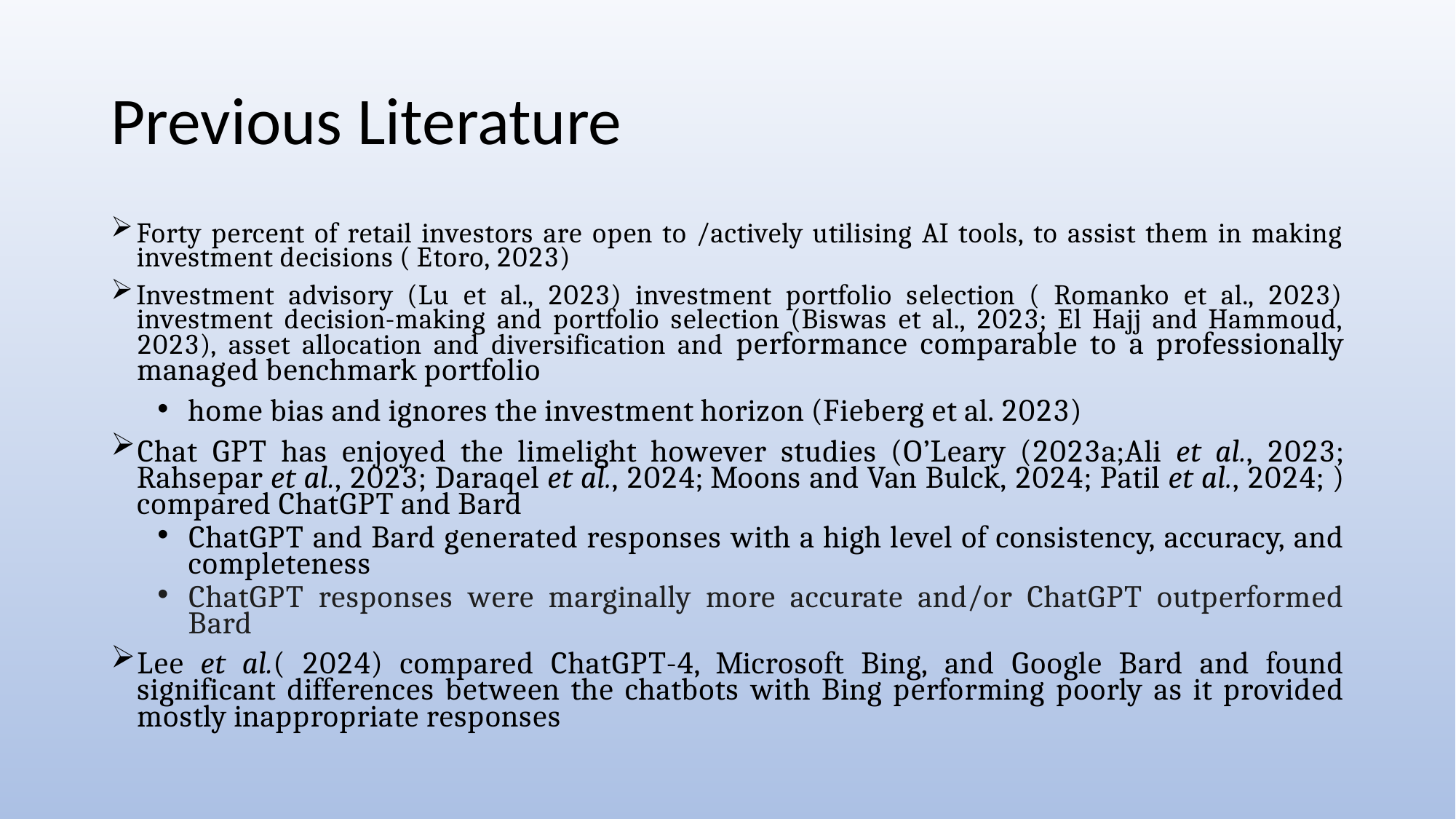

# Previous Literature
Forty percent of retail investors are open to /actively utilising AI tools, to assist them in making investment decisions ( Etoro, 2023)
Investment advisory (Lu et al., 2023) investment portfolio selection ( Romanko et al., 2023) investment decision-making and portfolio selection (Biswas et al., 2023; El Hajj and Hammoud, 2023), asset allocation and diversification and performance comparable to a professionally managed benchmark portfolio
home bias and ignores the investment horizon (Fieberg et al. 2023)
Chat GPT has enjoyed the limelight however studies (O’Leary (2023a;Ali et al., 2023; Rahsepar et al., 2023; Daraqel et al., 2024; Moons and Van Bulck, 2024; Patil et al., 2024; ) compared ChatGPT and Bard
ChatGPT and Bard generated responses with a high level of consistency, accuracy, and completeness
ChatGPT responses were marginally more accurate and/or ChatGPT outperformed Bard
Lee et al.( 2024) compared ChatGPT-4, Microsoft Bing, and Google Bard and found significant differences between the chatbots with Bing performing poorly as it provided mostly inappropriate responses